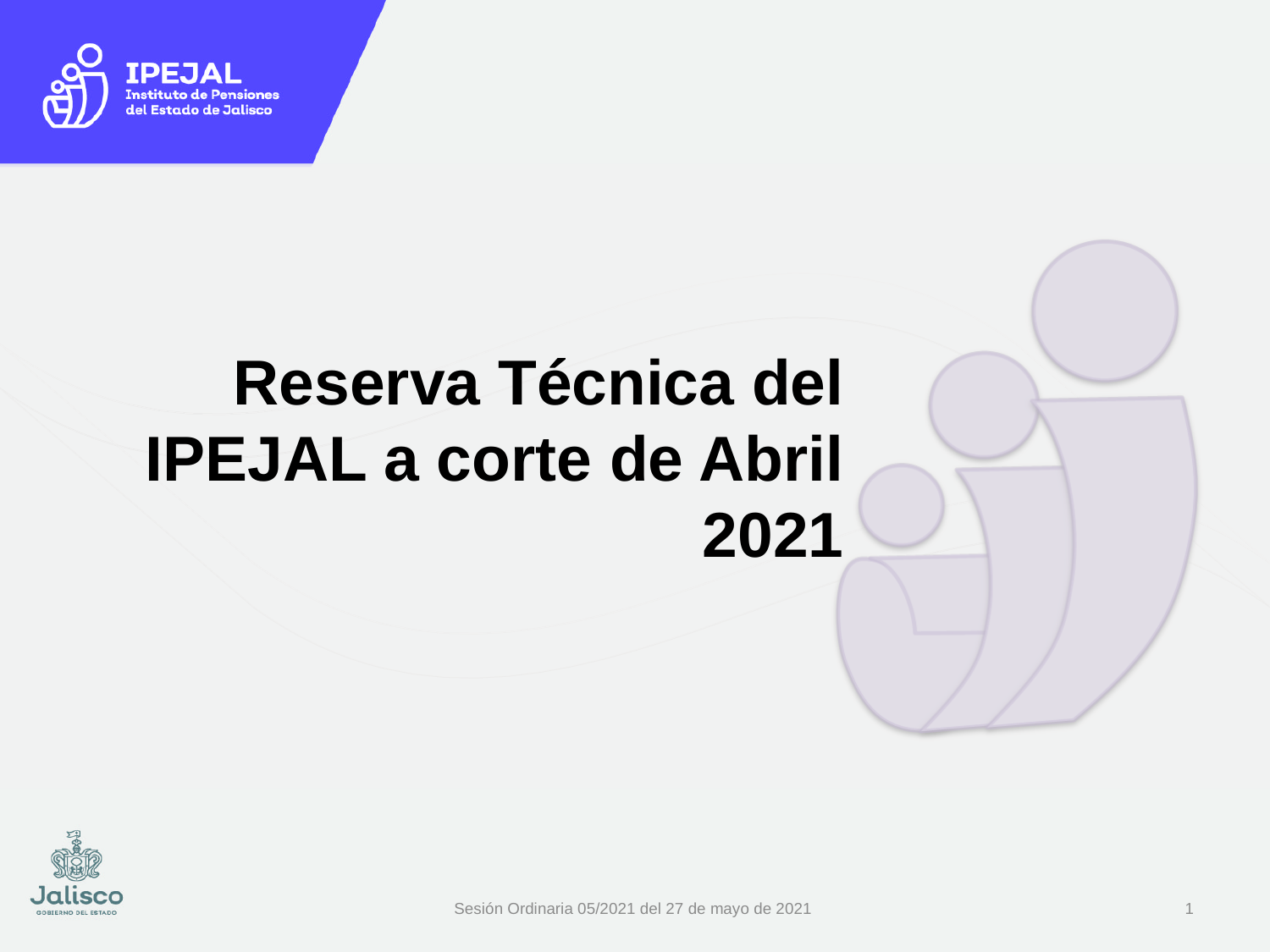

# Reserva Técnica del IPEJAL a corte de Abril 2021
Sesión Ordinaria 05/2021 del 27 de mayo de 2021
1